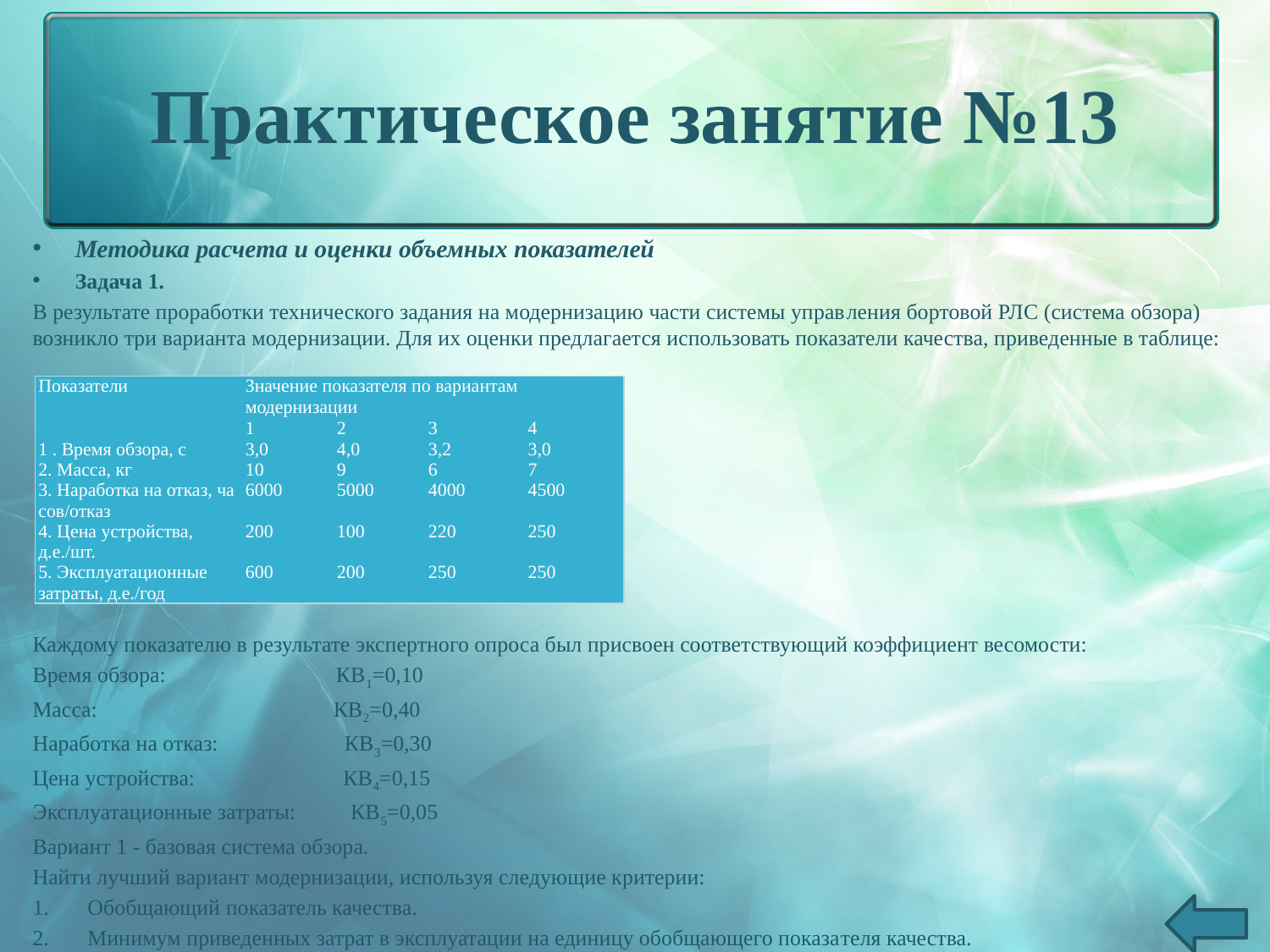

# Практическое занятие №13
Методика расчета и оценки объемных показателей
Задача 1.
В результате проработки технического задания на модернизацию части системы управ­ления бортовой РЛС (система обзора) возникло три варианта модернизации. Для их оценки предлагается использовать показатели качества, приведенные в таблице:

Каждому показателю в результате экспертного опроса был присвоен соответствующий коэффициент весомости:
Время обзора:                               КВ1=0,10
Масса:                                           КВ2=0,40
Наработка на отказ:                       КВ3=0,30
Цена устройства:                           КВ4=0,15
Эксплуатационные затраты:          КВ5=0,05
Вариант 1 - базовая система обзора.
Найти лучший вариант модернизации, используя следующие критерии:
1.       Обобщающий показатель качества.
2.       Минимум приведенных затрат в эксплуатации на единицу обобщающего показа­теля качества.

| Показатели | Значение показателя по вариантам модернизации |  |  |  |
| --- | --- | --- | --- | --- |
|  | 1 | 2 | 3 | 4 |
| 1 . Время обзора, с | 3,0 | 4,0 | 3,2 | 3,0 |
| 2. Масса, кг | 10 | 9 | 6 | 7 |
| 3. Наработка на отказ, ча­сов/отказ | 6000 | 5000 | 4000 | 4500 |
| 4. Цена устройства, д.е./шт. | 200 | 100 | 220 | 250 |
| 5. Эксплуатационные затраты, д.е./год | 600 | 200 | 250 | 250 |